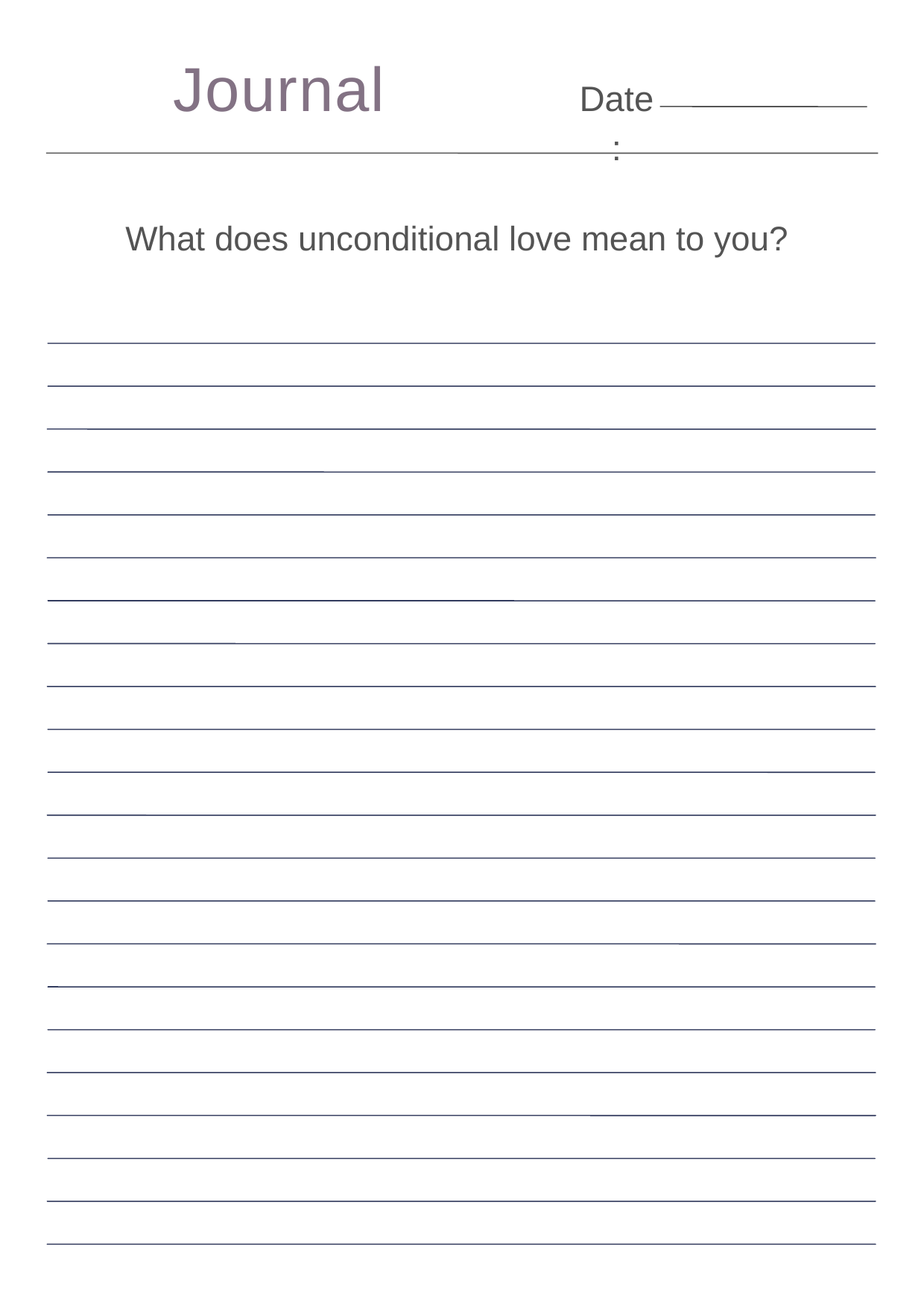

Journal
Date:

What does unconditional love mean to you?